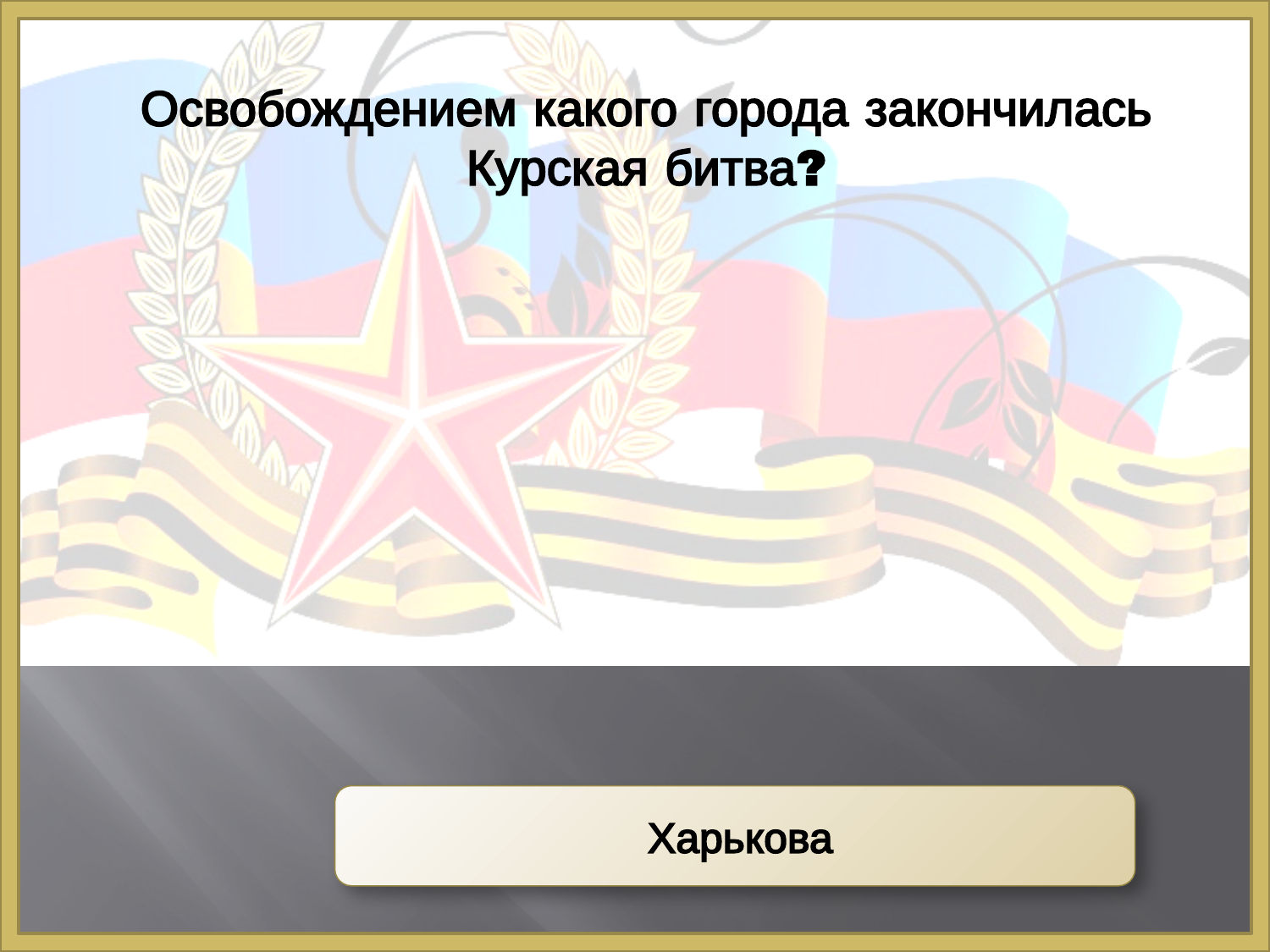

# Освобождением какого города закончилась Курская битва?

 Харькова